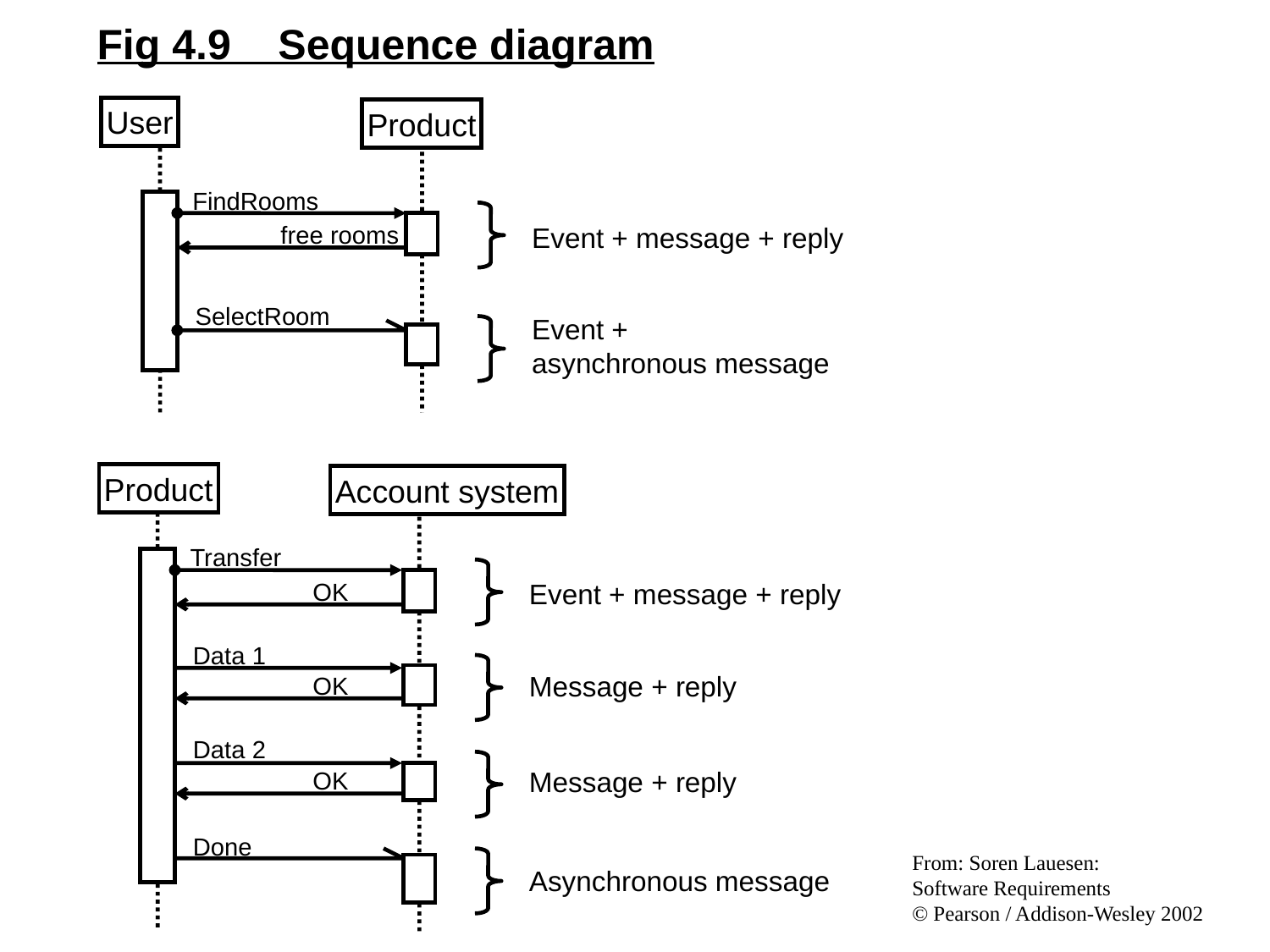

Fig 4.9    Sequence diagram
User
Product

FindRooms

free rooms
Event + message + reply

SelectRoom
Event +
asynchronous message

Product
Account system

Transfer

OK
Event + message + reply

Data 1

Message + reply
OK

Data 2

Message + reply
OK

Done
From: Soren Lauesen:
Software Requirements
© Pearson / Addison-Wesley 2002

Asynchronous message